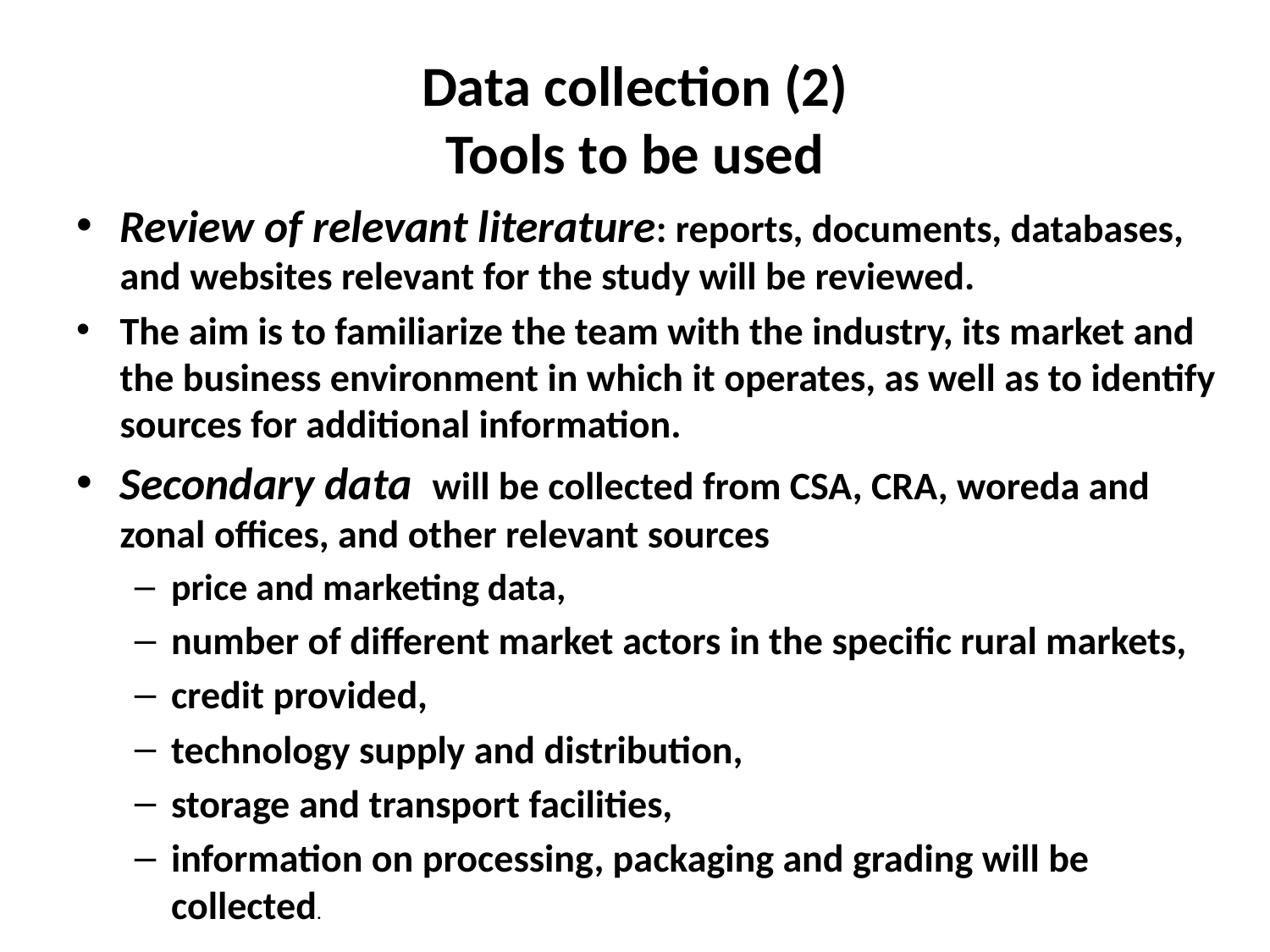

# Data collection (2) Tools to be used
Review of relevant literature: reports, documents, databases, and websites relevant for the study will be reviewed.
The aim is to familiarize the team with the industry, its market and the business environment in which it operates, as well as to identify sources for additional information.
Secondary data  will be collected from CSA, CRA, woreda and zonal offices, and other relevant sources
price and marketing data,
number of different market actors in the specific rural markets,
credit provided,
technology supply and distribution,
storage and transport facilities,
information on processing, packaging and grading will be collected.